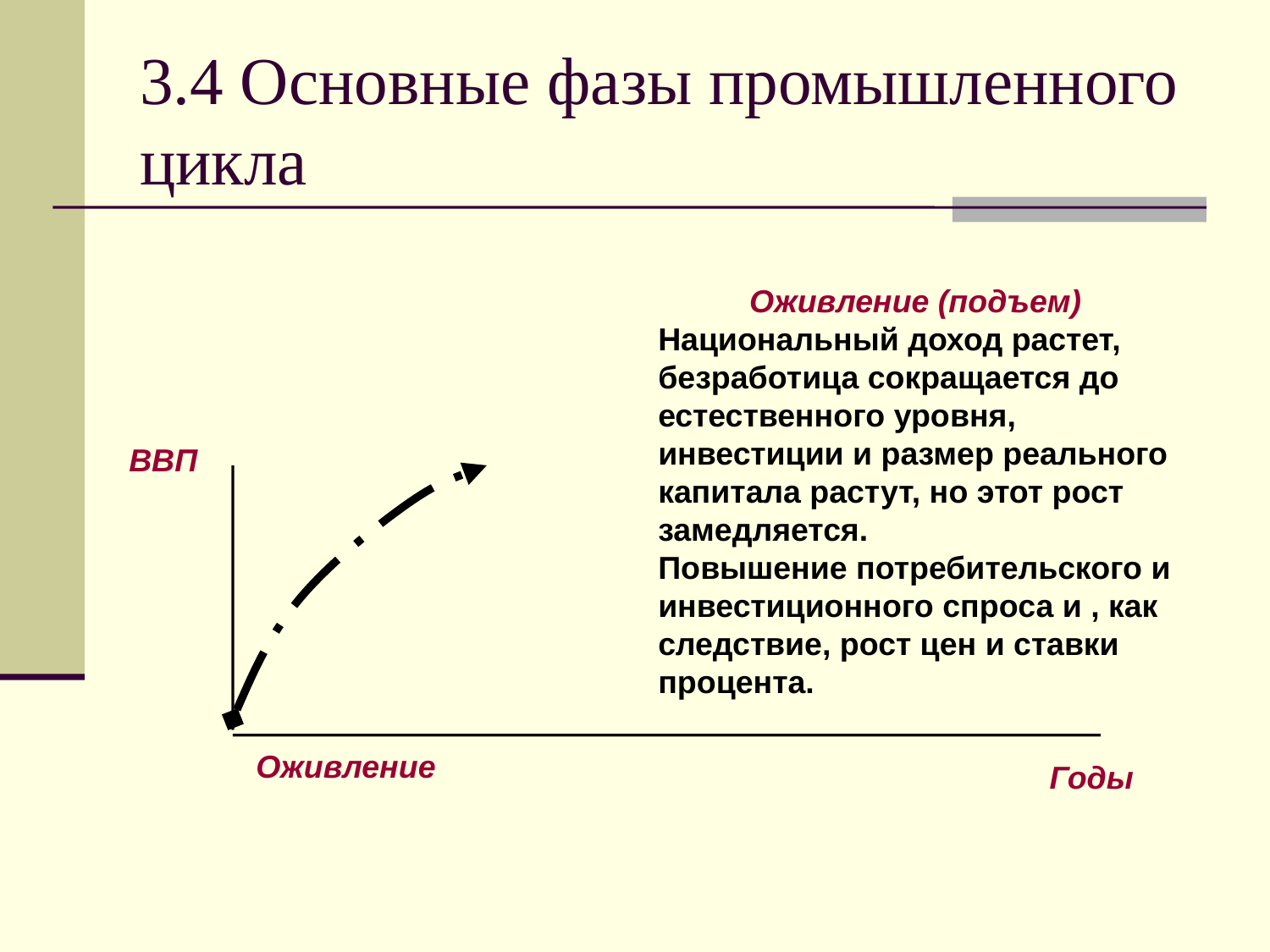

# 3.4 Основные фазы промышленного цикла

Оживление (подъем)
Национальный доход растет,
безработица сокращается до естественного уровня,
инвестиции и размер реального капитала растут, но этот рост замедляется.
Повышение потребительского и инвестиционного спроса и , как следствие, рост цен и ставки процента.
ВВП

Оживление
Годы